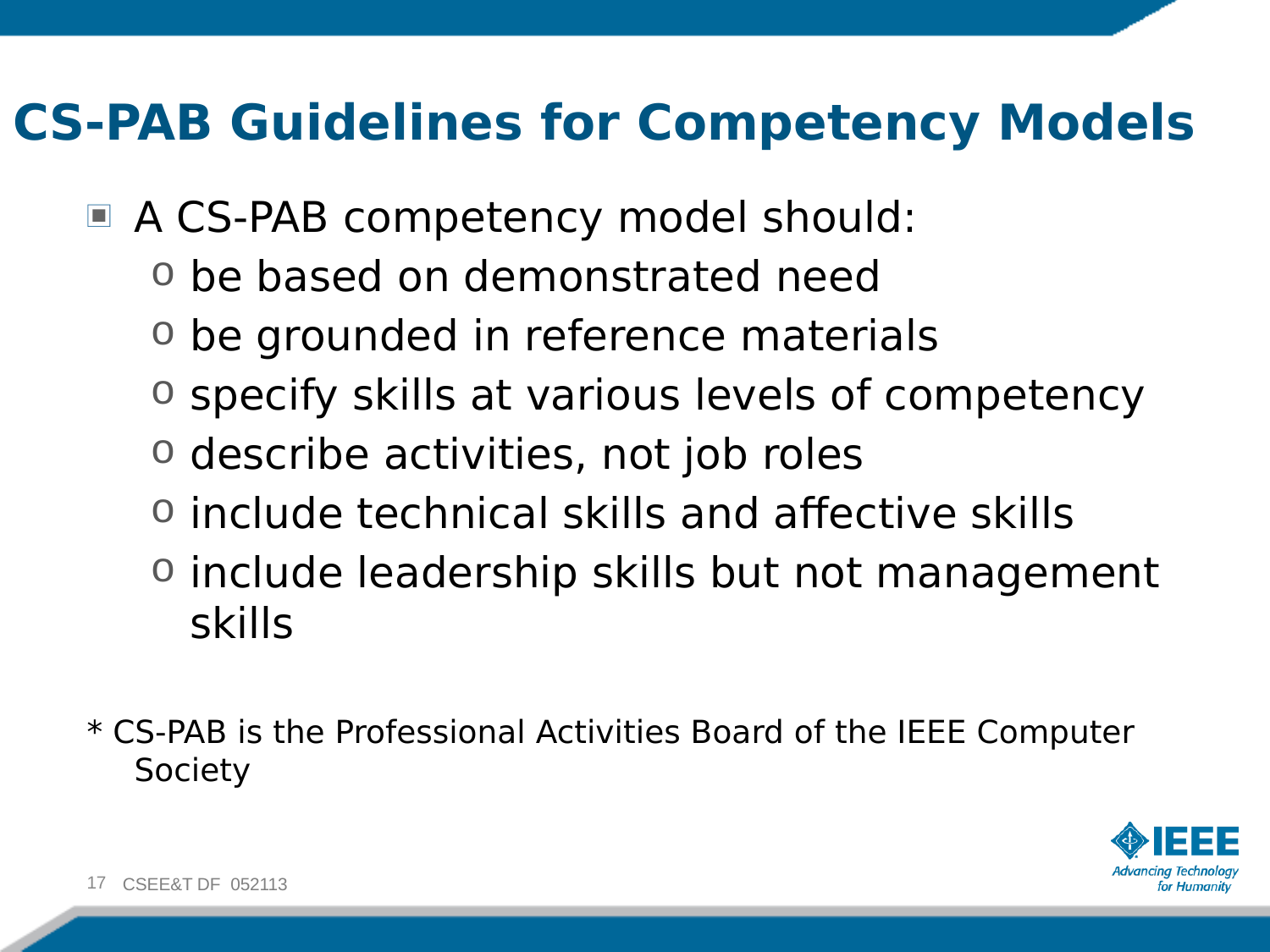

# CS-PAB Guidelines for Competency Models
A CS-PAB competency model should:
be based on demonstrated need
be grounded in reference materials
specify skills at various levels of competency
describe activities, not job roles
include technical skills and affective skills
include leadership skills but not management skills

* CS-PAB is the Professional Activities Board of the IEEE Computer Society

17